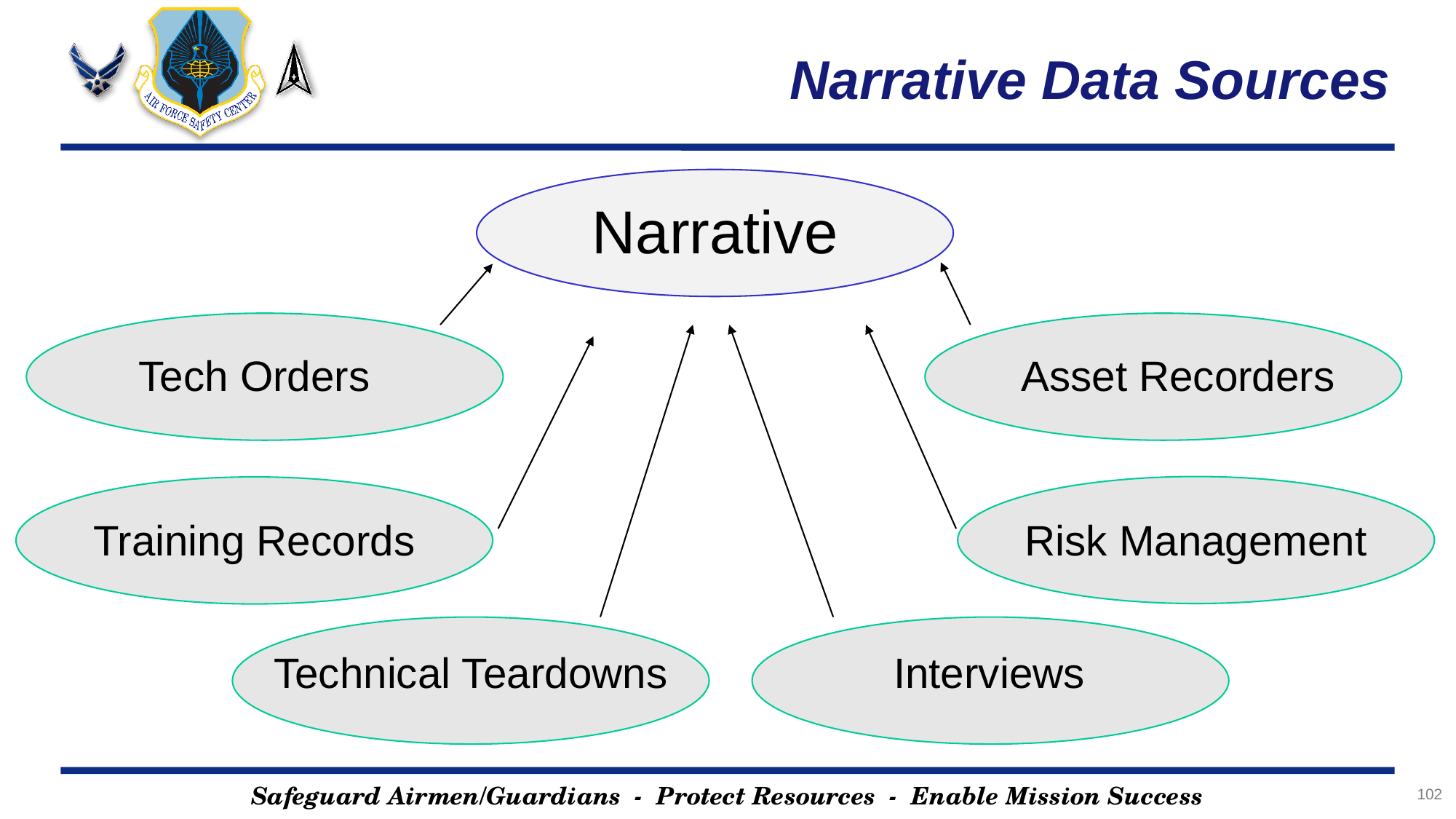

# Narrative Data Sources

Narrative

Tech Orders
Asset Recorders

Training Records
Risk Management

Technical Teardowns
Interviews
102